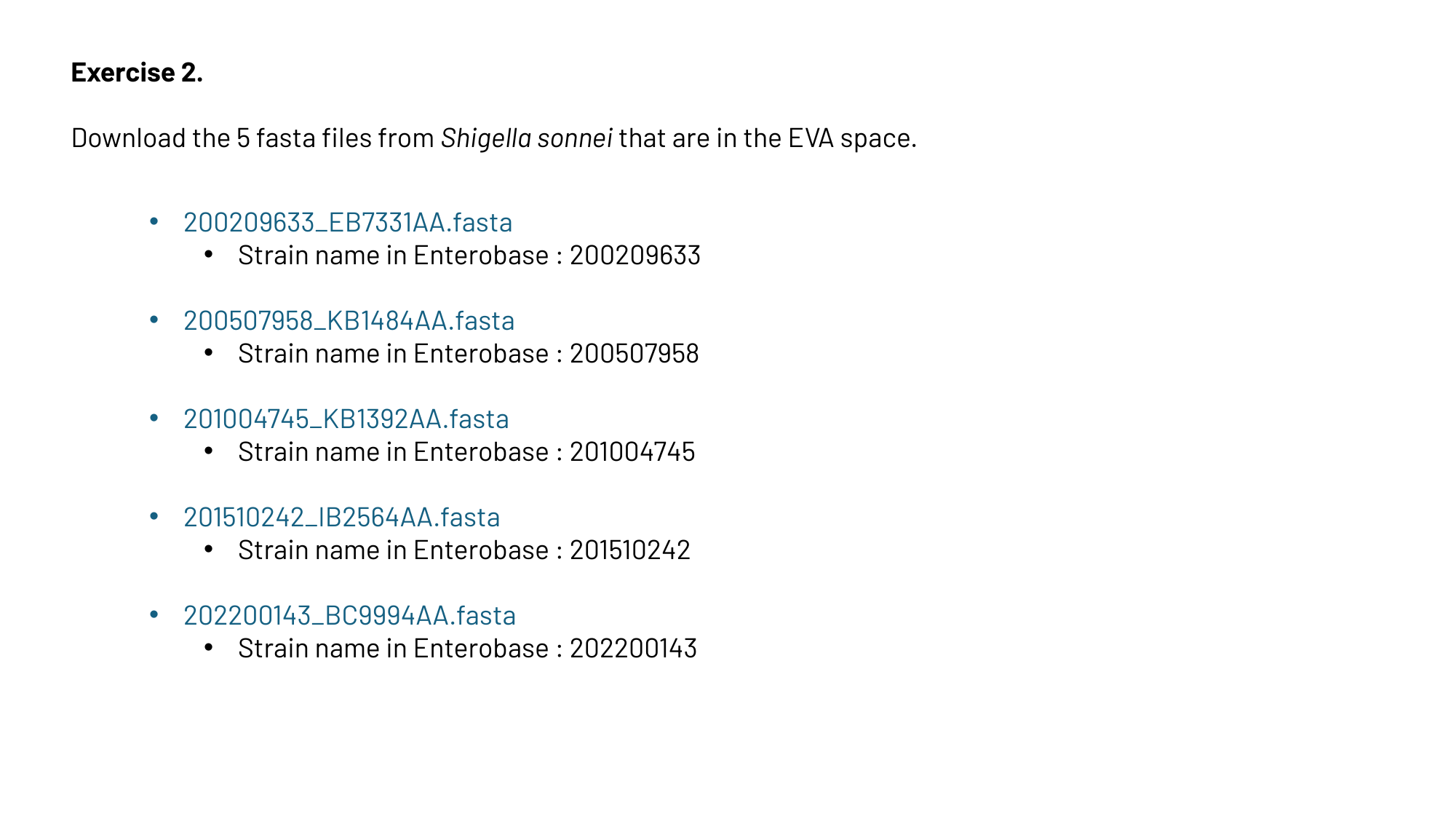

Exercise 2.

Download the 5 fasta files from Shigella sonnei that are in the EVA space.
200209633_EB7331AA.fasta
Strain name in Enterobase : 200209633

200507958_KB1484AA.fasta
Strain name in Enterobase : 200507958

201004745_KB1392AA.fasta
Strain name in Enterobase : 201004745

201510242_IB2564AA.fasta
Strain name in Enterobase : 201510242

202200143_BC9994AA.fasta
Strain name in Enterobase : 202200143